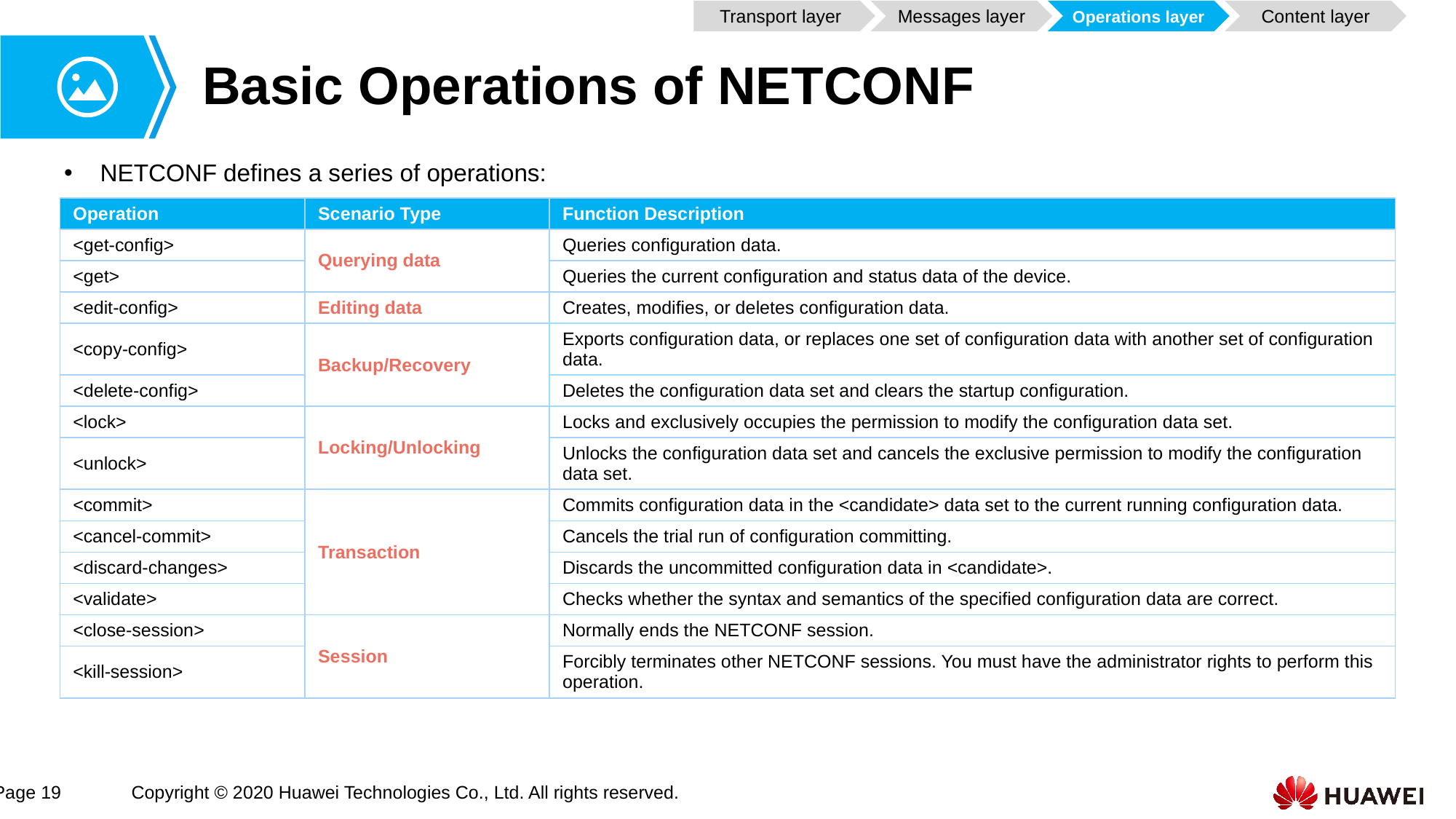

Transport layer
Messages layer
Operations layer
Content layer
# Basic Operations of NETCONF
NETCONF defines a series of operations:
| Operation | Scenario Type | Function Description |
| --- | --- | --- |
| <get-config> | Querying data | Queries configuration data. |
| <get> |  | Queries the current configuration and status data of the device. |
| <edit-config> | Editing data | Creates, modifies, or deletes configuration data. |
| <copy-config> | Backup/Recovery | Exports configuration data, or replaces one set of configuration data with another set of configuration data. |
| <delete-config> |  | Deletes the configuration data set and clears the startup configuration. |
| <lock> | Locking/Unlocking | Locks and exclusively occupies the permission to modify the configuration data set. |
| <unlock> |  | Unlocks the configuration data set and cancels the exclusive permission to modify the configuration data set. |
| <commit> | Transaction | Commits configuration data in the <candidate> data set to the current running configuration data. |
| <cancel-commit> |  | Cancels the trial run of configuration committing. |
| <discard-changes> |  | Discards the uncommitted configuration data in <candidate>. |
| <validate> |  | Checks whether the syntax and semantics of the specified configuration data are correct. |
| <close-session> | Session | Normally ends the NETCONF session. |
| <kill-session> |  | Forcibly terminates other NETCONF sessions. You must have the administrator rights to perform this operation. |